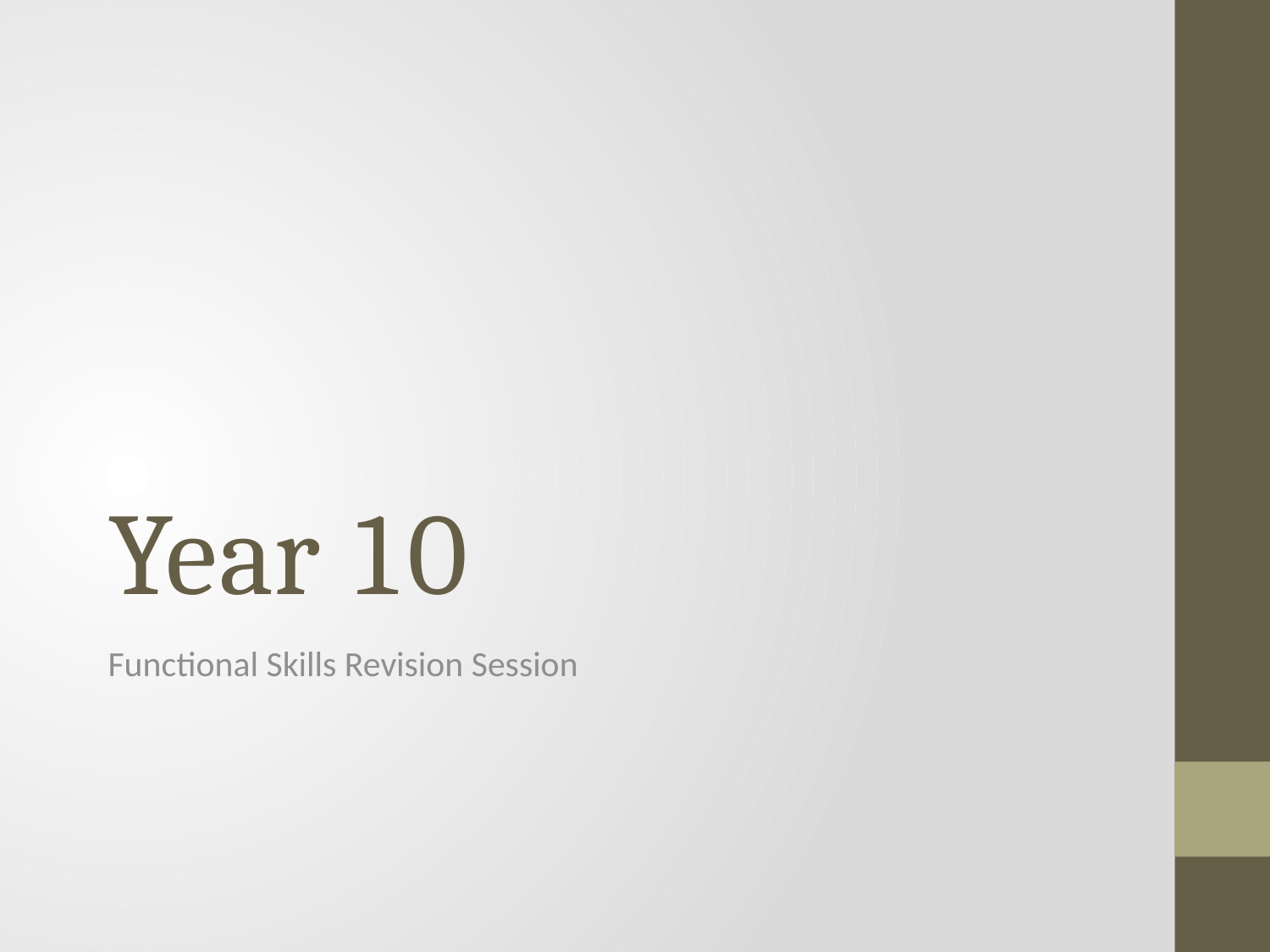

# Year 10
Functional Skills Revision Session